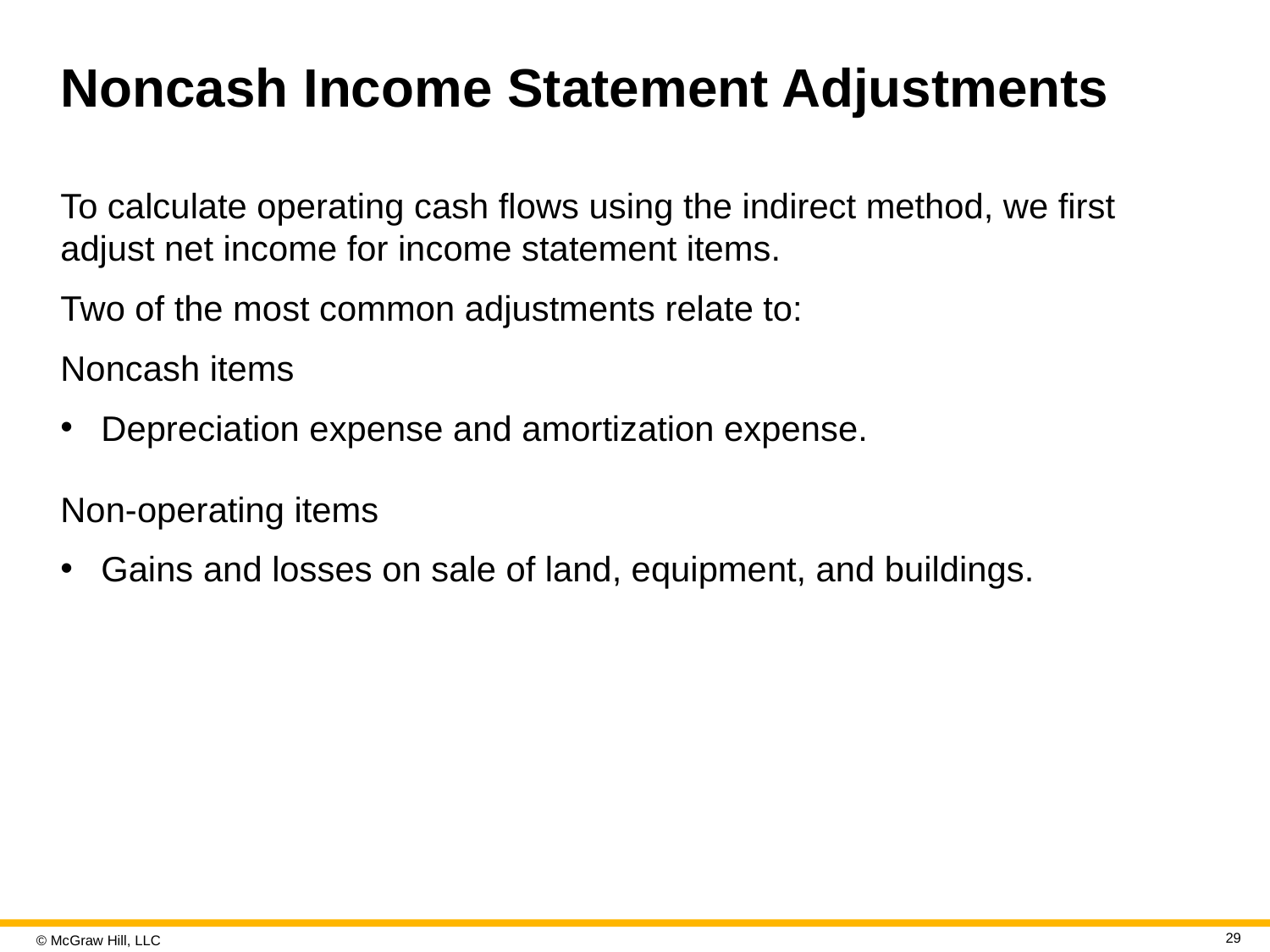

# Noncash Income Statement Adjustments
To calculate operating cash flows using the indirect method, we first adjust net income for income statement items.
Two of the most common adjustments relate to:
Noncash items
Depreciation expense and amortization expense.
Non-operating items
Gains and losses on sale of land, equipment, and buildings.
29